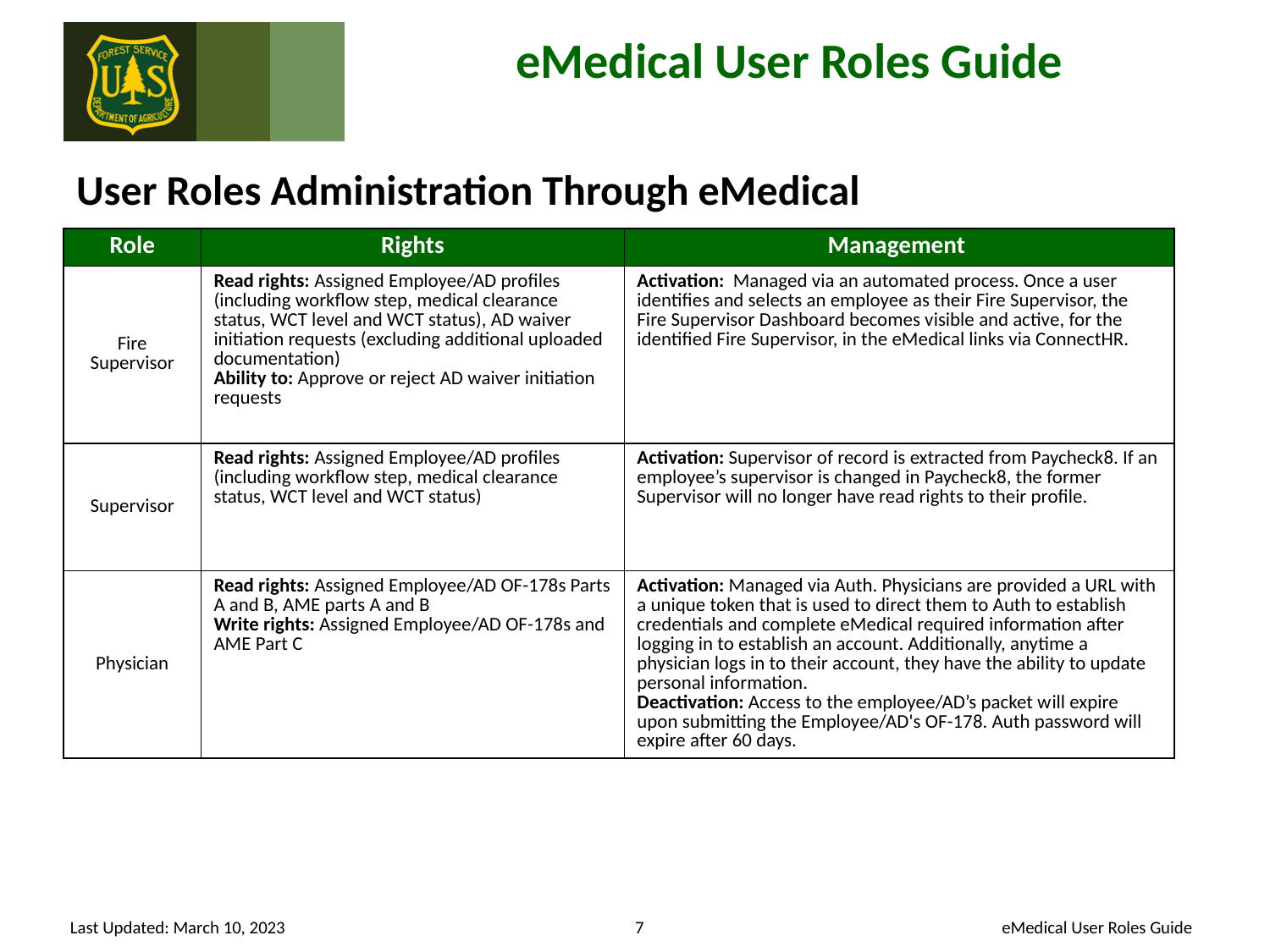

# User Roles Administration Through eMedical
| Role | Rights | Management |
| --- | --- | --- |
| Fire Supervisor | Read rights: Assigned Employee/AD profiles (including workflow step, medical clearance status, WCT level and WCT status), AD waiver initiation requests (excluding additional uploaded documentation) Ability to: Approve or reject AD waiver initiation requests | Activation: Managed via an automated process. Once a user identifies and selects an employee as their Fire Supervisor, the Fire Supervisor Dashboard becomes visible and active, for the identified Fire Supervisor, in the eMedical links via ConnectHR. |
| Supervisor | Read rights: Assigned Employee/AD profiles (including workflow step, medical clearance status, WCT level and WCT status) | Activation: Supervisor of record is extracted from Paycheck8. If an employee’s supervisor is changed in Paycheck8, the former Supervisor will no longer have read rights to their profile. |
| Physician | Read rights: Assigned Employee/AD OF-178s Parts A and B, AME parts A and B Write rights: Assigned Employee/AD OF-178s and AME Part C | Activation: Managed via Auth. Physicians are provided a URL with a unique token that is used to direct them to Auth to establish credentials and complete eMedical required information after logging in to establish an account. Additionally, anytime a physician logs in to their account, they have the ability to update personal information. Deactivation: Access to the employee/AD’s packet will expire upon submitting the Employee/AD's OF-178. Auth password will expire after 60 days. |